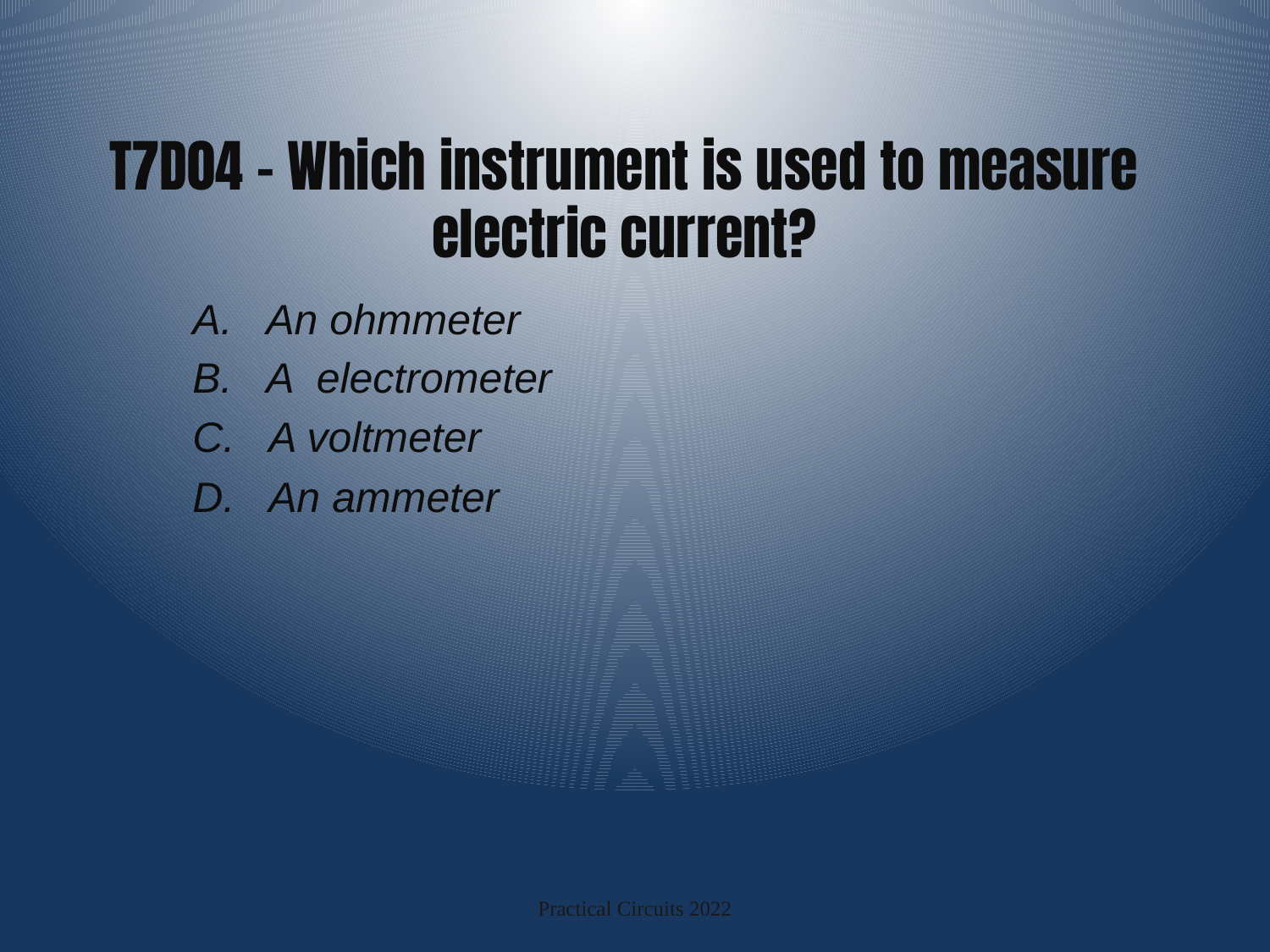

# T7D04 - Which instrument is used to measure electric current?
A.   An ohmmeter
B.   A  electrometer
C.   A voltmeter
D.   An ammeter

Practical Circuits 2022